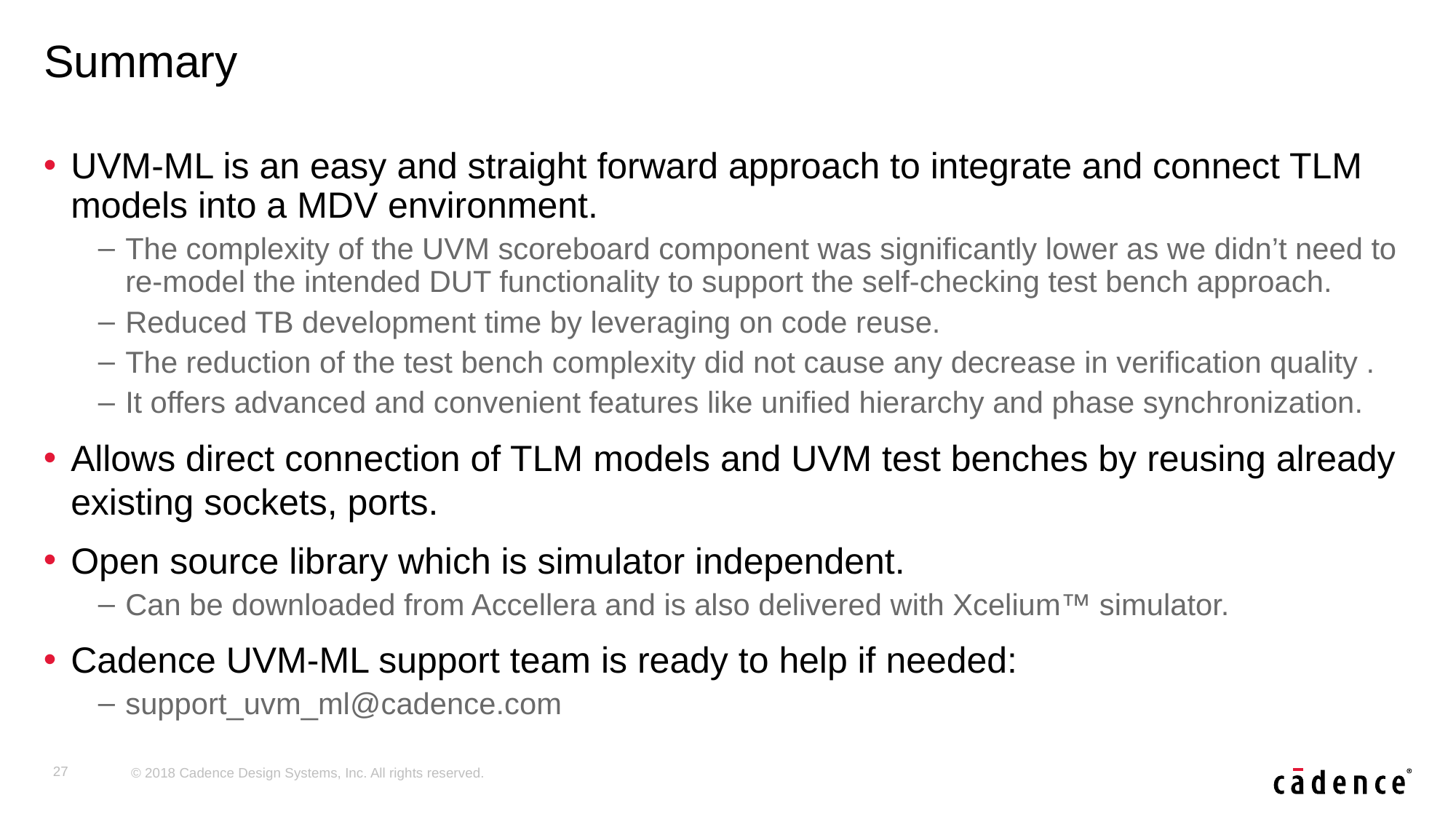

# Summary
UVM-ML is an easy and straight forward approach to integrate and connect TLM models into a MDV environment.
The complexity of the UVM scoreboard component was significantly lower as we didn’t need to re-model the intended DUT functionality to support the self-checking test bench approach.
Reduced TB development time by leveraging on code reuse.
The reduction of the test bench complexity did not cause any decrease in verification quality .
It offers advanced and convenient features like unified hierarchy and phase synchronization.
Allows direct connection of TLM models and UVM test benches by reusing already existing sockets, ports.
Open source library which is simulator independent.
Can be downloaded from Accellera and is also delivered with Xcelium™ simulator.
Cadence UVM-ML support team is ready to help if needed:
support_uvm_ml@cadence.com